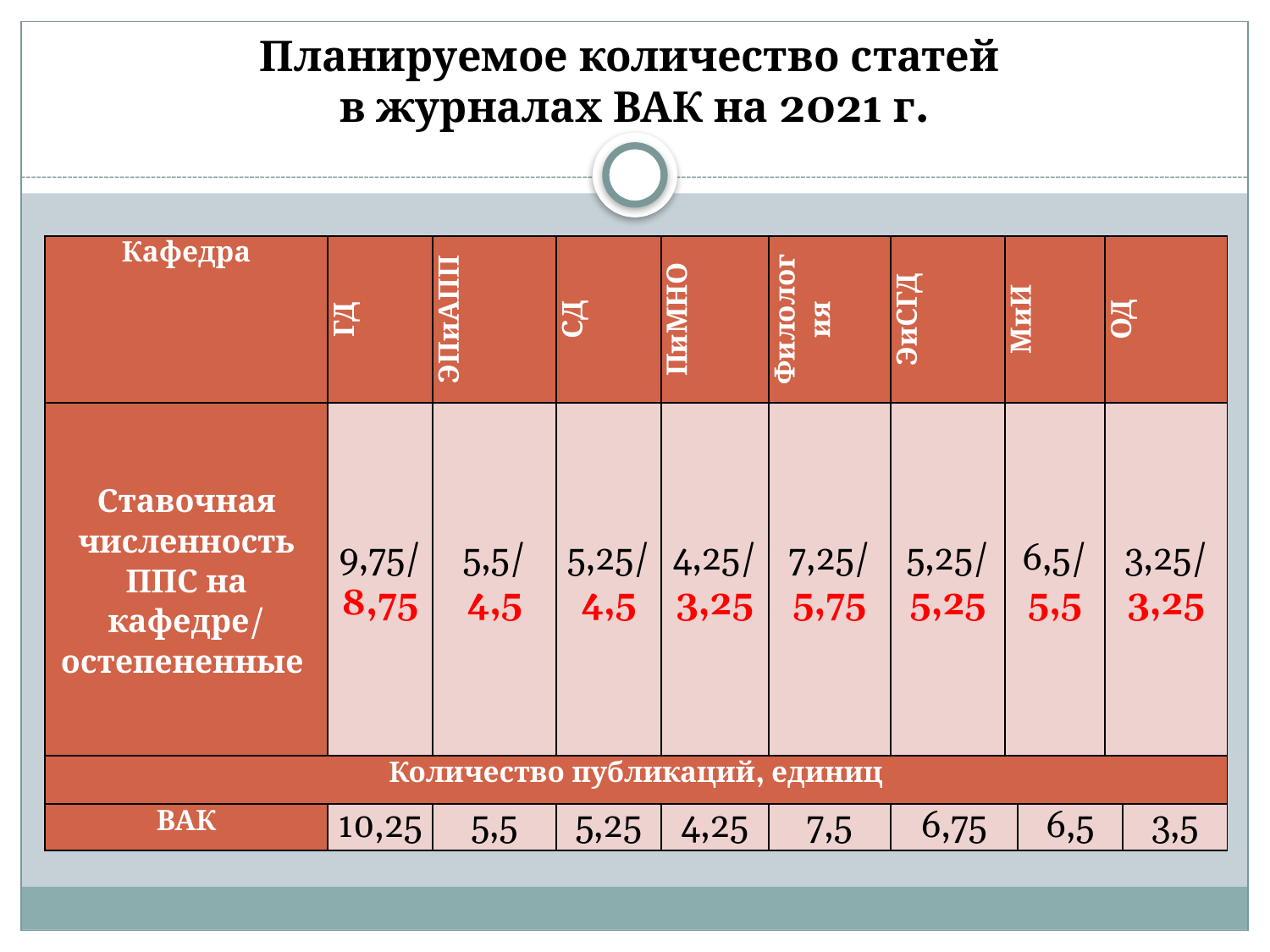

# Планируемое количество статей в журналах ВАК на 2021 г.
| Кафедра | ГД | ЭПиАПП | СД | ПиМНО | Филология | ЭиСГД | МиИ |  | ОД |  |
| --- | --- | --- | --- | --- | --- | --- | --- | --- | --- | --- |
| Ставочная численность ППС на кафедре/ остепененные | 9,75/8,75 | 5,5/ 4,5 | 5,25/4,5 | 4,25/ 3,25 | 7,25/ 5,75 | 5,25/5,25 | 6,5/ 5,5 |  | 3,25/3,25 |  |
| Количество публикаций, единиц |  |  |  |  |  |  |  |  |  |  |
| ВАК | 10,25 | 5,5 | 5,25 | 4,25 | 7,5 | 6,75 |  | 6,5 |  | 3,5 |